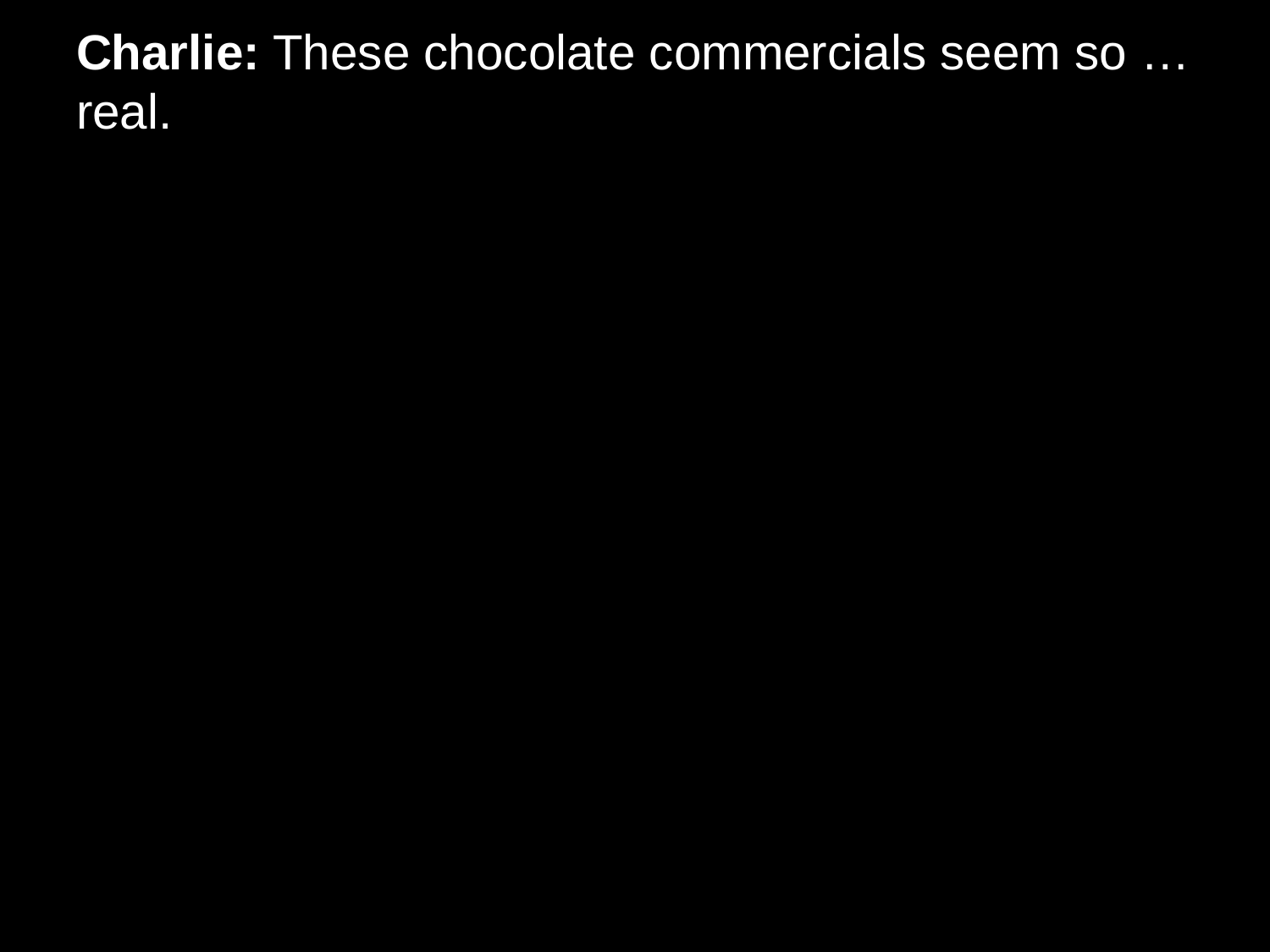

# Charlie: These chocolate commercials seem so … real.